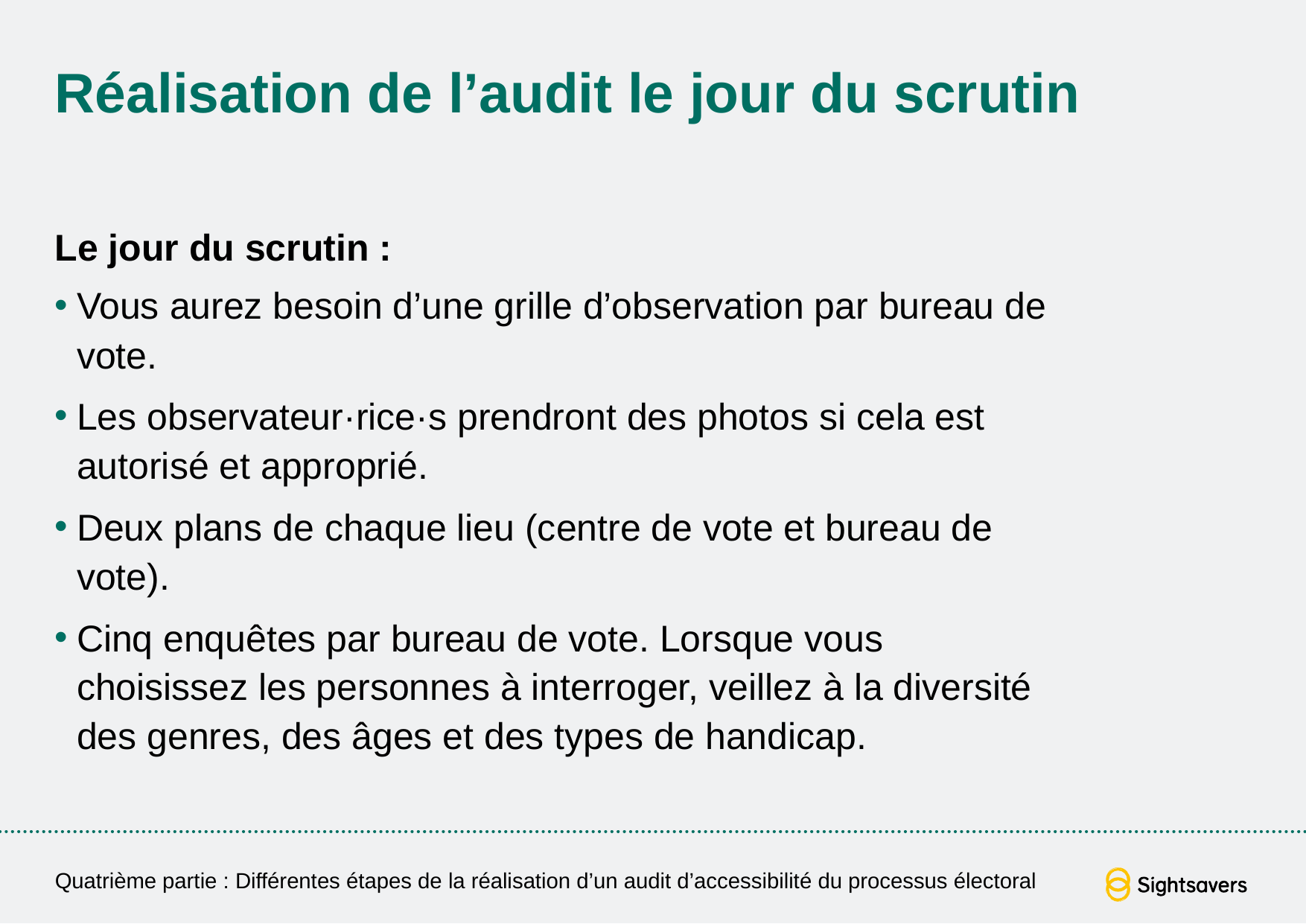

# Réalisation de l’audit le jour du scrutin
Le jour du scrutin :
Vous aurez besoin d’une grille d’observation par bureau de vote.
Les observateur·rice·s prendront des photos si cela est autorisé et approprié.
Deux plans de chaque lieu (centre de vote et bureau de vote).
Cinq enquêtes par bureau de vote. Lorsque vous choisissez les personnes à interroger, veillez à la diversité des genres, des âges et des types de handicap.
Quatrième partie : Différentes étapes de la réalisation d’un audit d’accessibilité du processus électoral